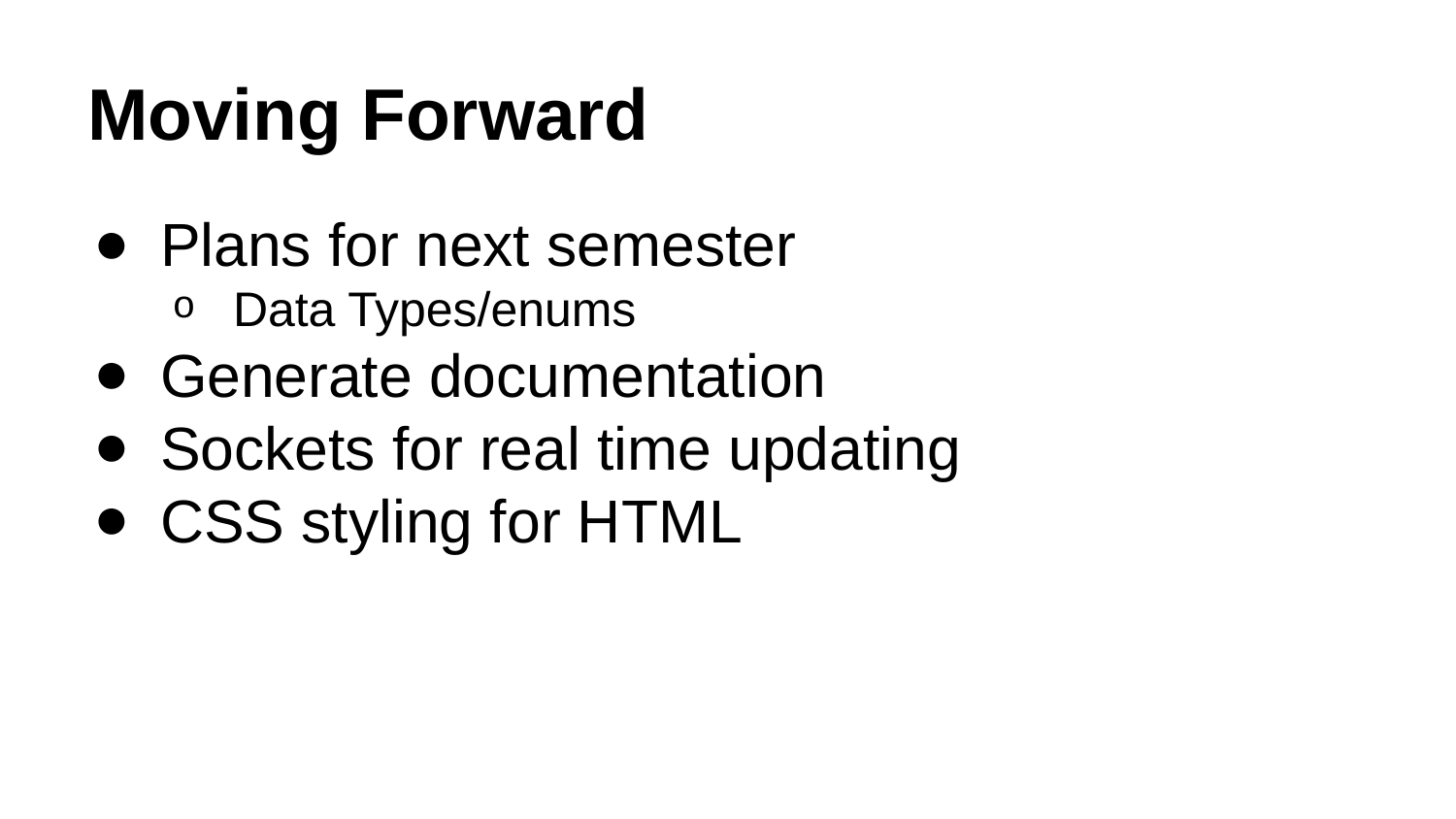

# Moving Forward
Plans for next semester
Data Types/enums
Generate documentation
Sockets for real time updating
CSS styling for HTML